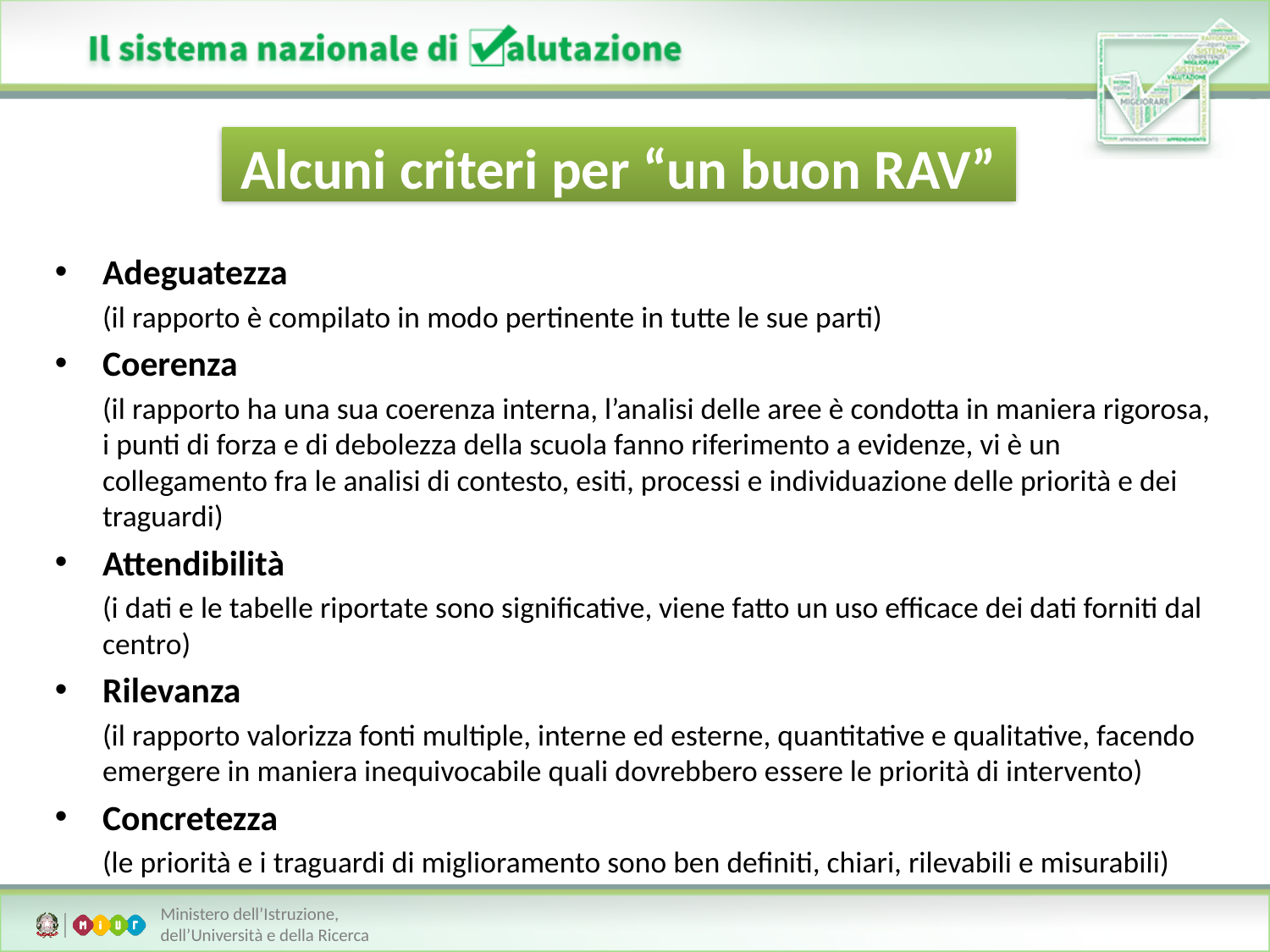

# Alcuni criteri per “un buon RAV”
Adeguatezza
	(il rapporto è compilato in modo pertinente in tutte le sue parti)
Coerenza
	(il rapporto ha una sua coerenza interna, l’analisi delle aree è condotta in maniera rigorosa, i punti di forza e di debolezza della scuola fanno riferimento a evidenze, vi è un collegamento fra le analisi di contesto, esiti, processi e individuazione delle priorità e dei traguardi)
Attendibilità
	(i dati e le tabelle riportate sono significative, viene fatto un uso efficace dei dati forniti dal centro)
Rilevanza
	(il rapporto valorizza fonti multiple, interne ed esterne, quantitative e qualitative, facendo emergere in maniera inequivocabile quali dovrebbero essere le priorità di intervento)
Concretezza
	(le priorità e i traguardi di miglioramento sono ben definiti, chiari, rilevabili e misurabili)